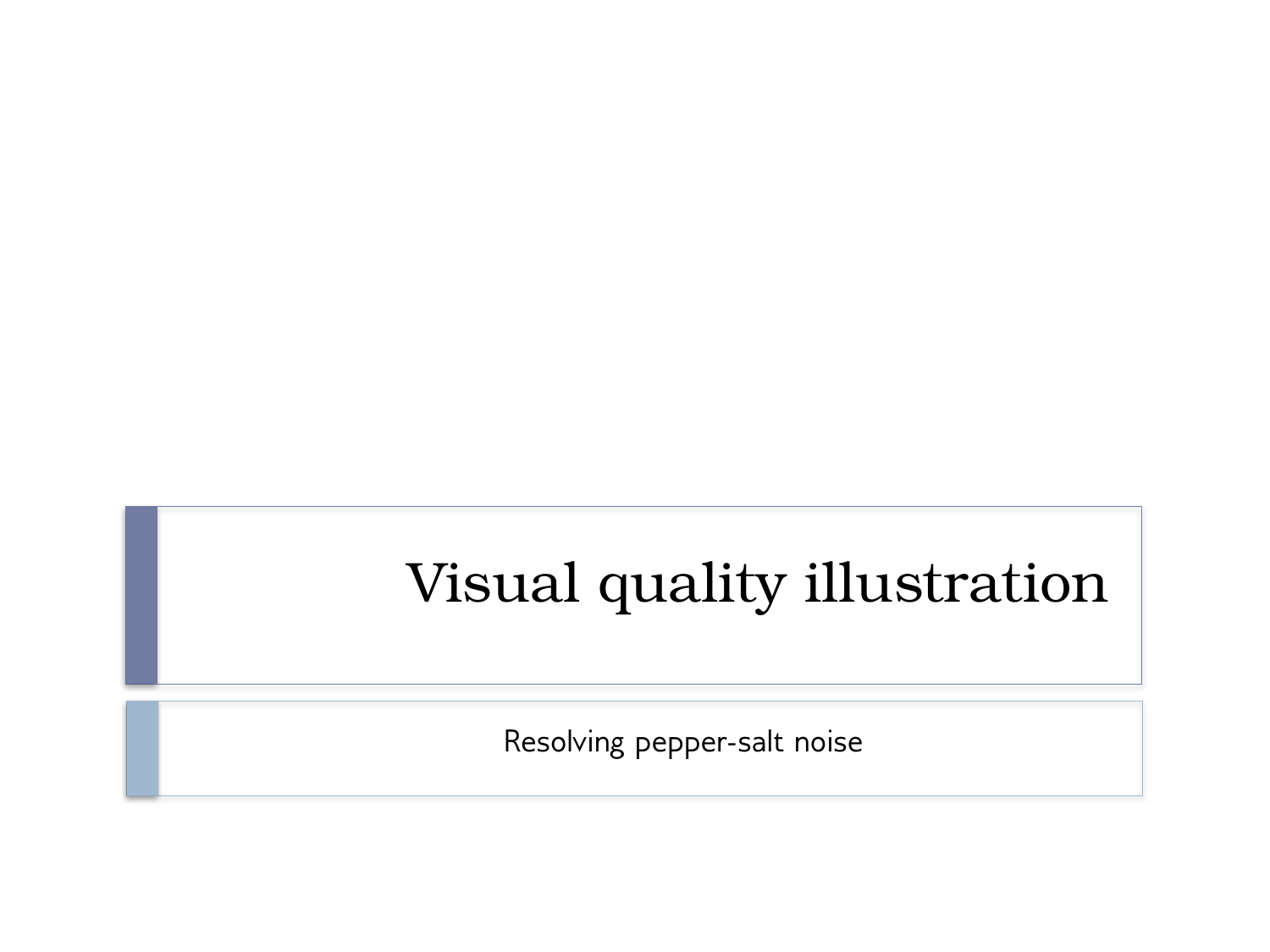

# Visual quality illustration
Resolving pepper-salt noise